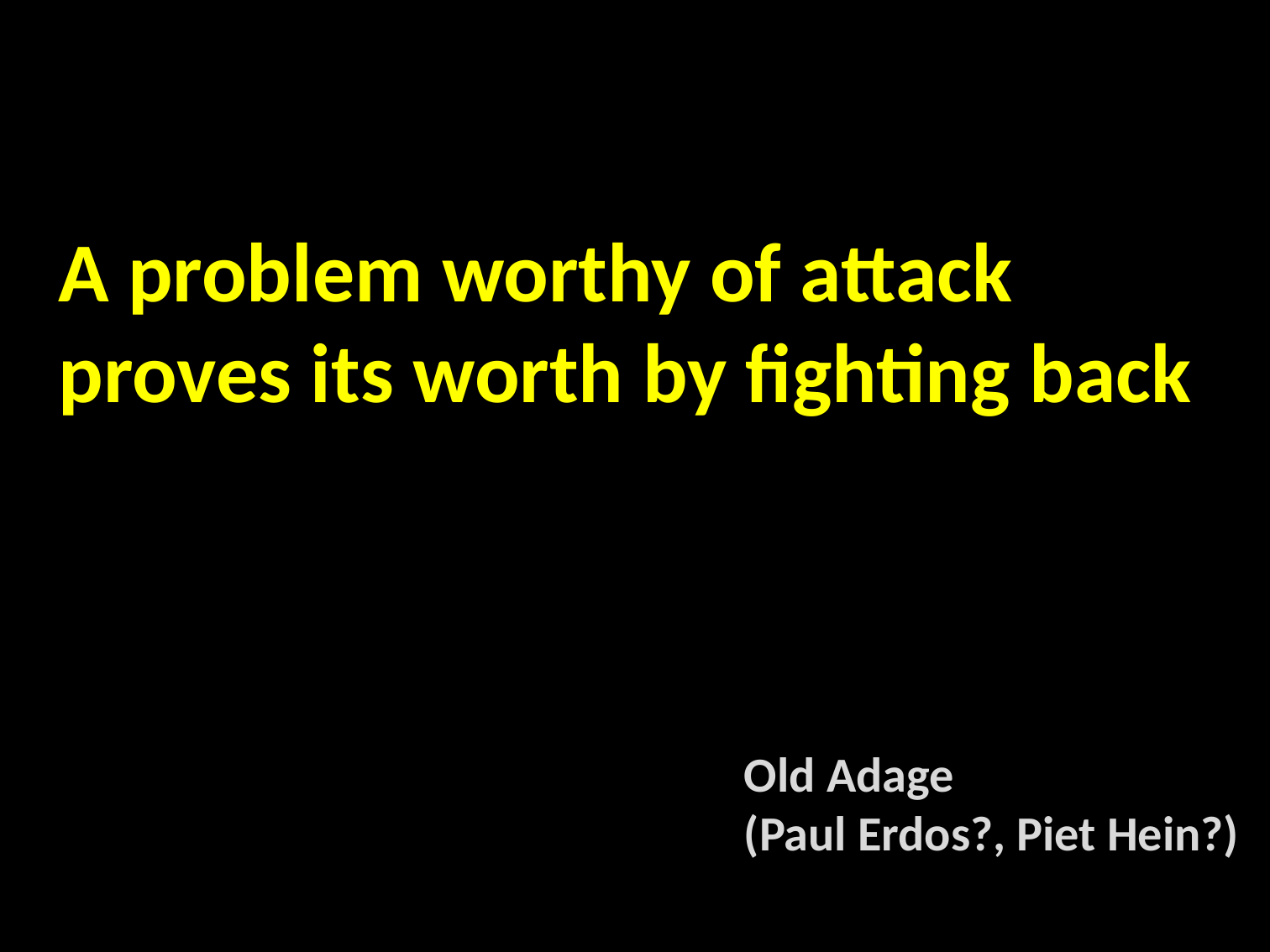

A problem worthy of attack
proves its worth by fighting back
Old Adage
(Paul Erdos?, Piet Hein?)
#